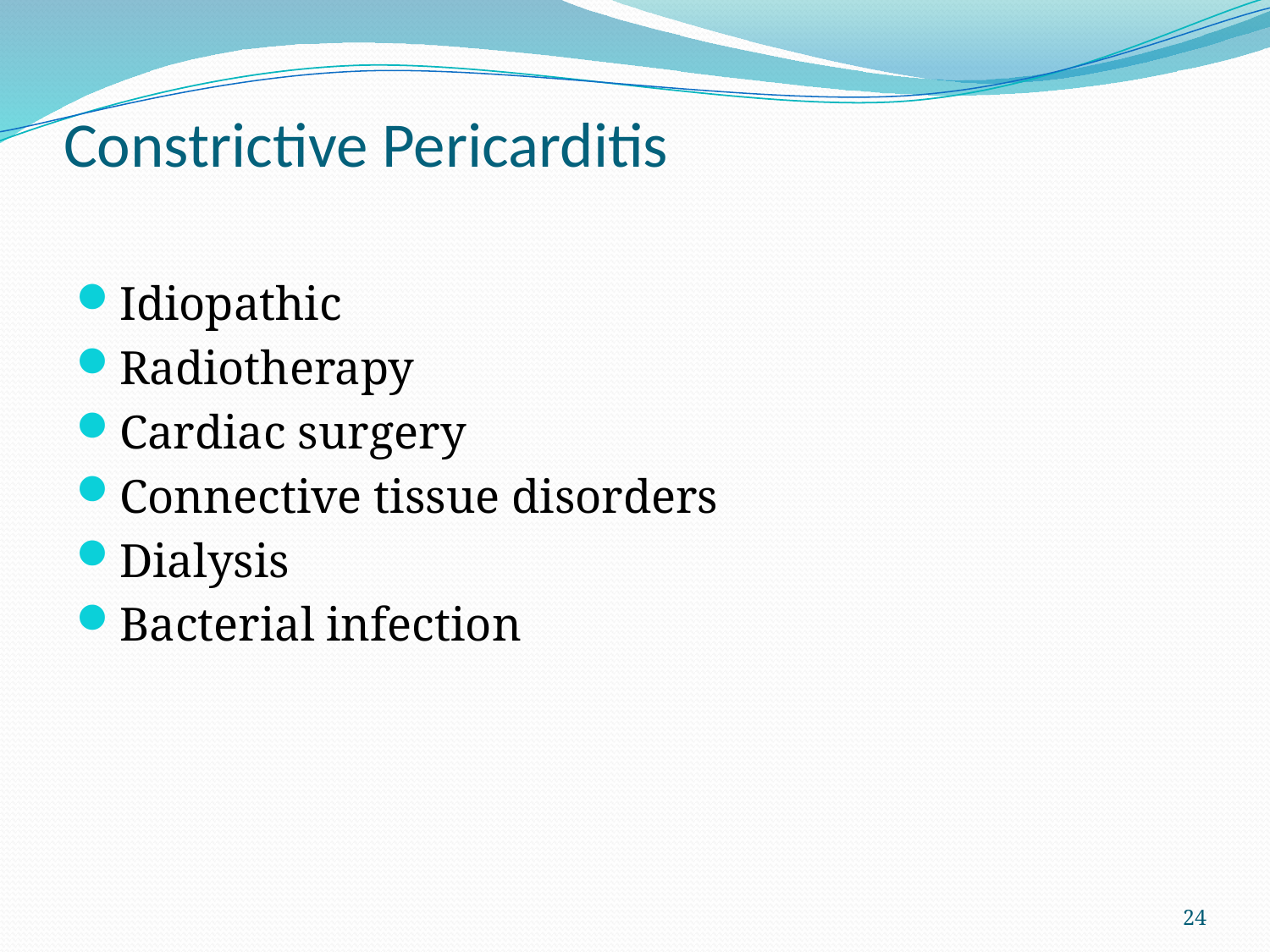

# Constrictive Pericarditis
Idiopathic
Radiotherapy
Cardiac surgery
Connective tissue disorders
Dialysis
Bacterial infection
24